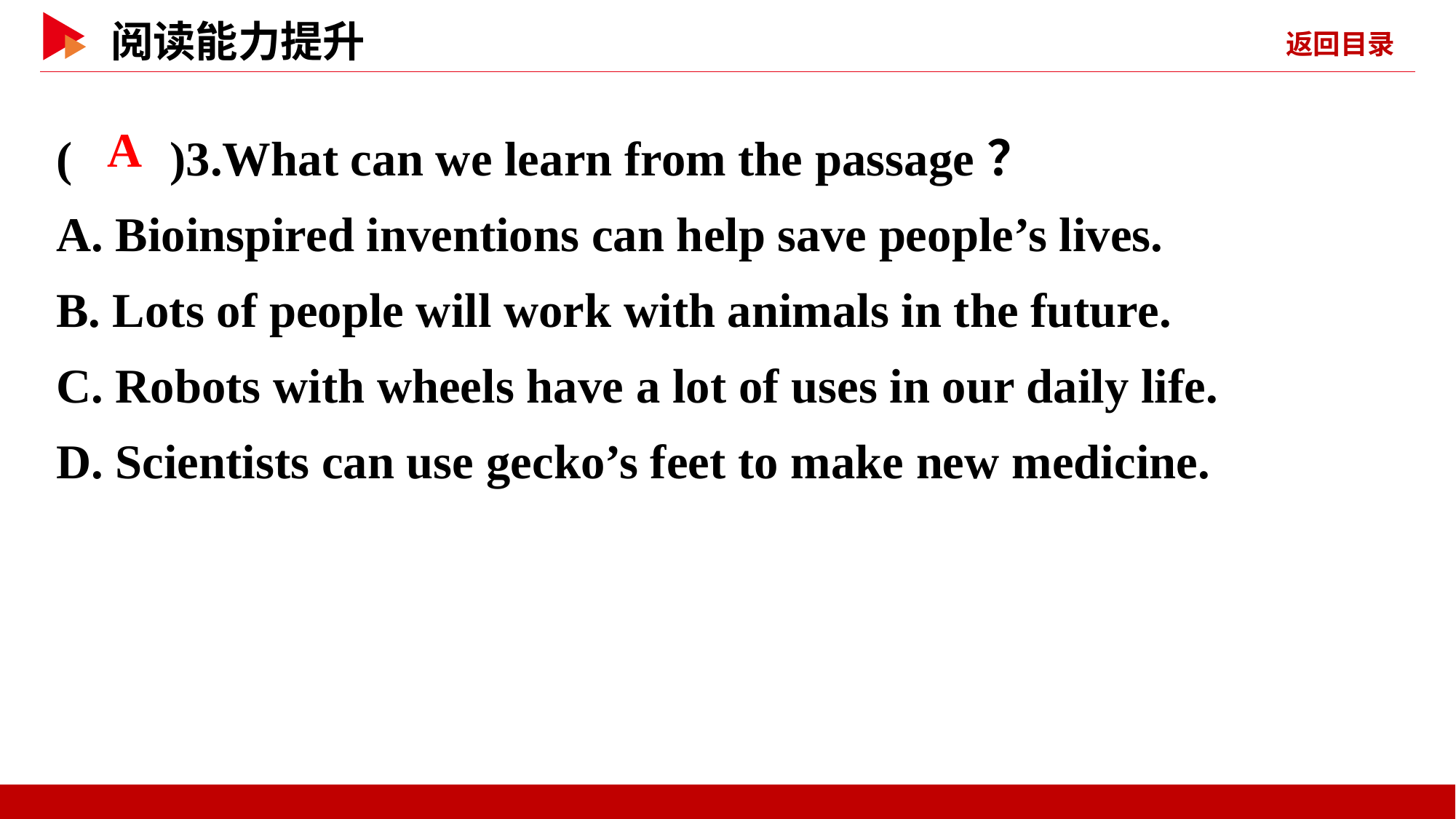

(        )3.What can we learn from the passage？
A. Bioinspired inventions can help save people’s lives.
B. Lots of people will work with animals in the future.
C. Robots with wheels have a lot of uses in our daily life.
D. Scientists can use gecko’s feet to make new medicine.
   A